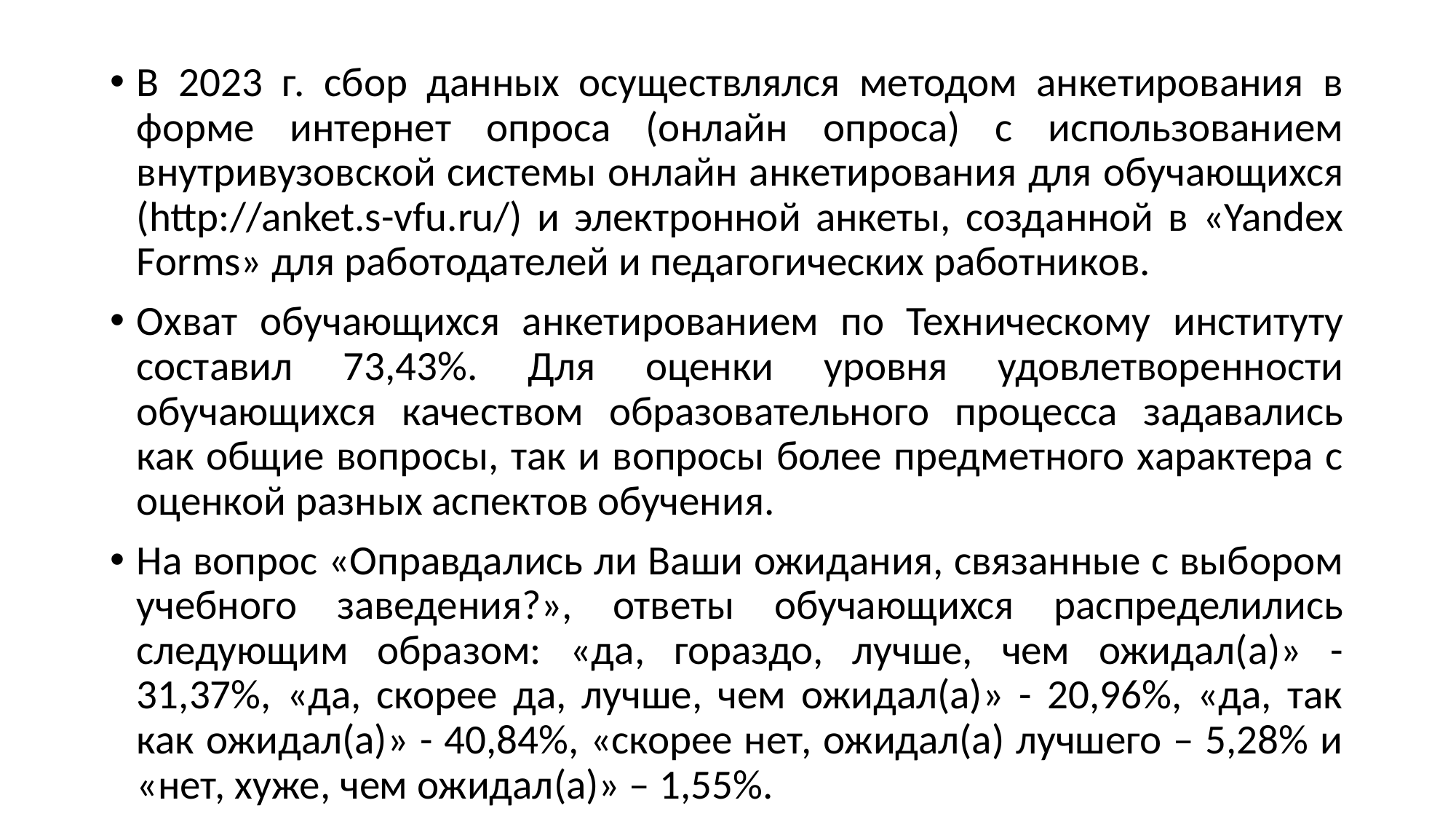

В 2023 г. сбор данных осуществлялся методом анкетирования в форме интернет опроса (онлайн опроса) с использованием внутривузовской системы онлайн анкетирования для обучающихся (http://anket.s-vfu.ru/) и электронной анкеты, созданной в «Yandex Forms» для работодателей и педагогических работников.
Охват обучающихся анкетированием по Техническому институту составил 73,43%. Для оценки уровня удовлетворенности обучающихся качеством образовательного процесса задавались как общие вопросы, так и вопросы более предметного характера с оценкой разных аспектов обучения.
На вопрос «Оправдались ли Ваши ожидания, связанные с выбором учебного заведения?», ответы обучающихся распределились следующим образом: «да, гораздо, лучше, чем ожидал(а)» - 31,37%, «да, скорее да, лучше, чем ожидал(а)» - 20,96%, «да, так как ожидал(а)» - 40,84%, «скорее нет, ожидал(а) лучшего – 5,28% и «нет, хуже, чем ожидал(а)» – 1,55%.